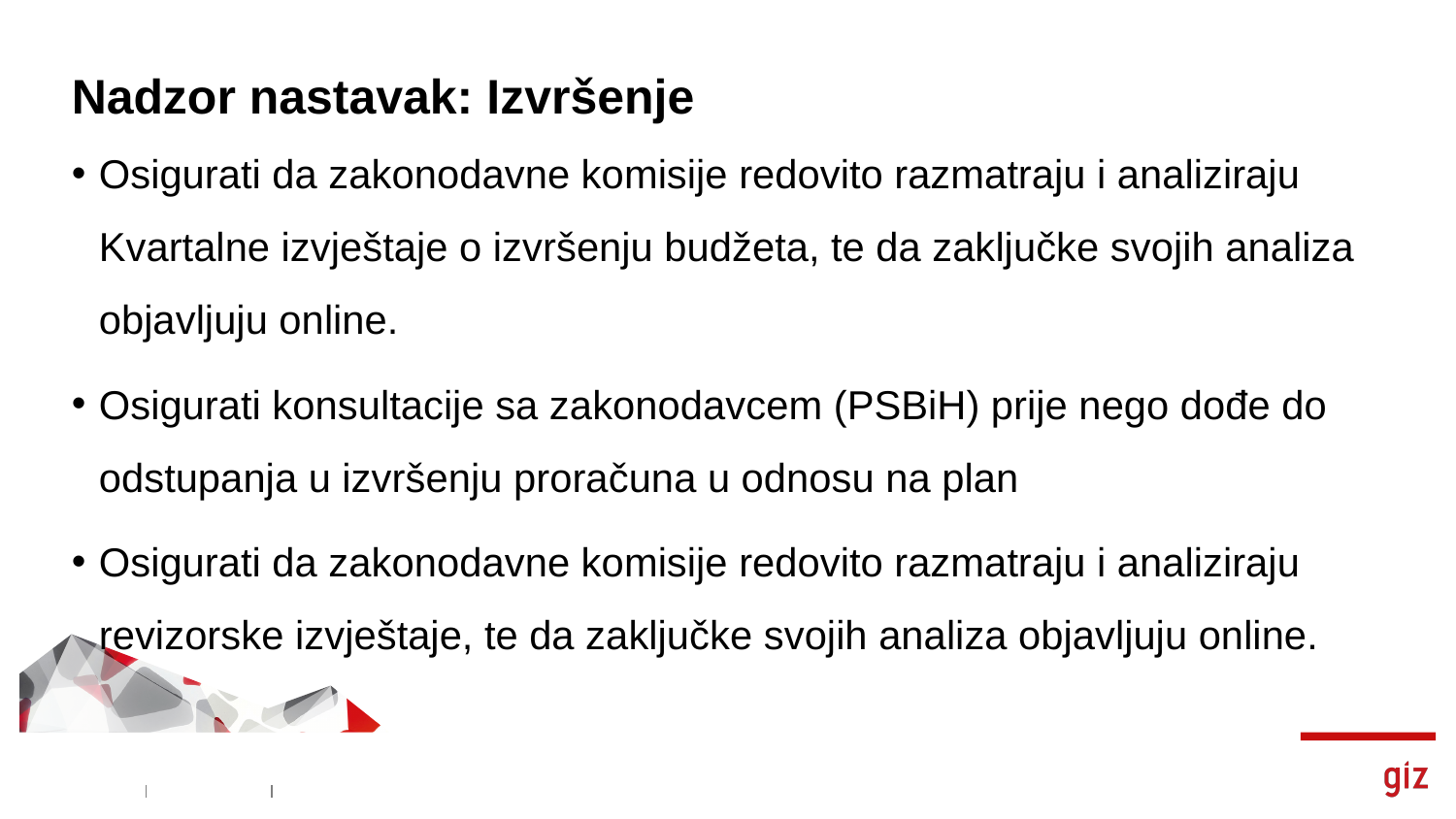

# Nadzor nastavak: Izvršenje
Osigurati da zakonodavne komisije redovito razmatraju i analiziraju Kvartalne izvještaje o izvršenju budžeta, te da zaključke svojih analiza objavljuju online.
Osigurati konsultacije sa zakonodavcem (PSBiH) prije nego dođe do odstupanja u izvršenju proračuna u odnosu na plan
Osigurati da zakonodavne komisije redovito razmatraju i analiziraju revizorske izvještaje, te da zaključke svojih analiza objavljuju online.